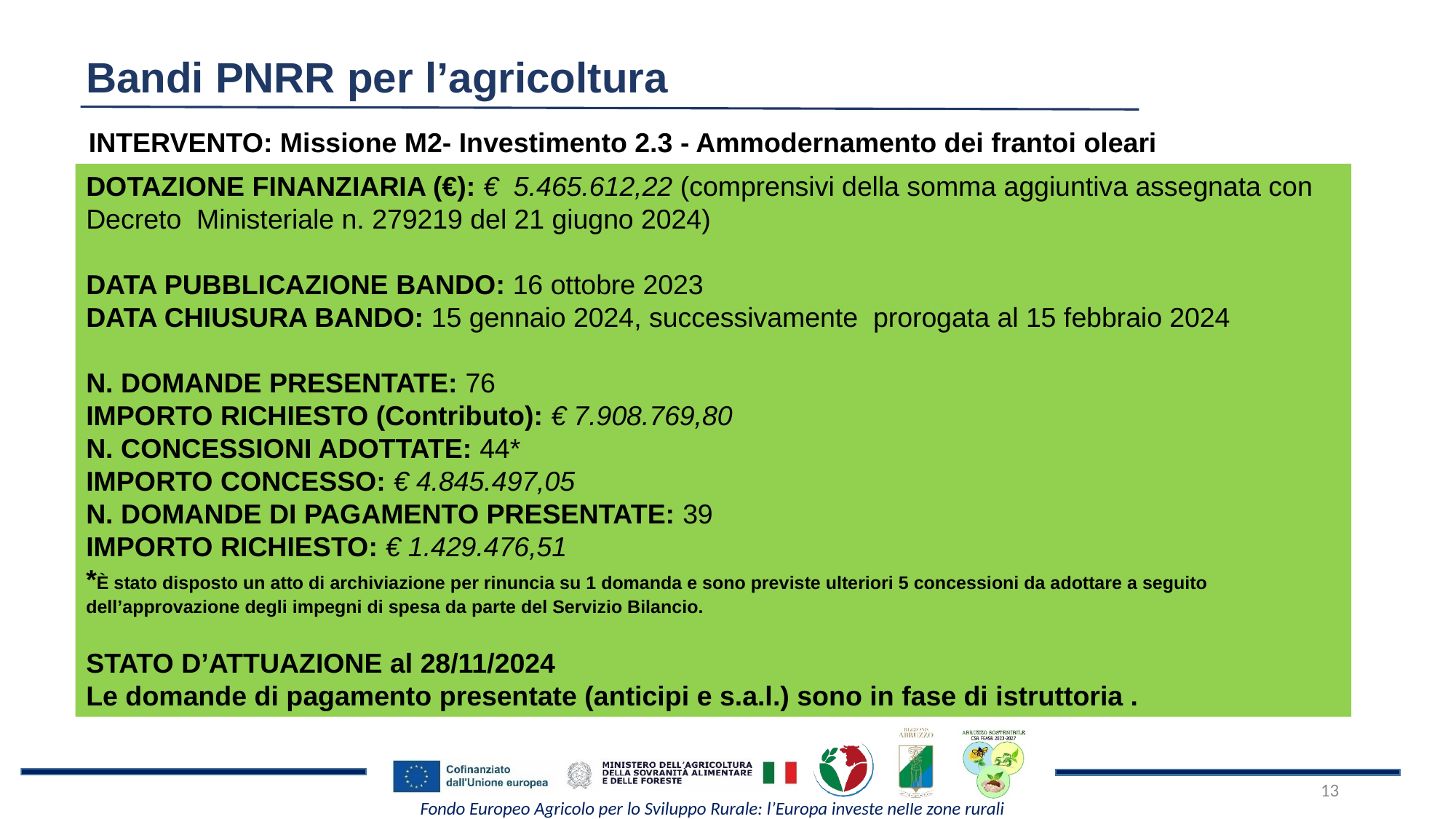

Bandi PNRR per l’agricoltura
INTERVENTO: Missione M2- Investimento 2.3 - Ammodernamento dei frantoi oleari
DOTAZIONE FINANZIARIA (€): €  5.465.612,22 (comprensivi della somma aggiuntiva assegnata con Decreto  Ministeriale n. 279219 del 21 giugno 2024)

DATA PUBBLICAZIONE BANDO: 16 ottobre 2023
DATA CHIUSURA BANDO: 15 gennaio 2024, successivamente  prorogata al 15 febbraio 2024

N. DOMANDE PRESENTATE: 76
IMPORTO RICHIESTO (Contributo): € 7.908.769,80
N. CONCESSIONI ADOTTATE: 44*
IMPORTO CONCESSO: € 4.845.497,05
N. DOMANDE DI PAGAMENTO PRESENTATE: 39
IMPORTO RICHIESTO: € 1.429.476,51
*È stato disposto un atto di archiviazione per rinuncia su 1 domanda e sono previste ulteriori 5 concessioni da adottare a seguito dell’approvazione degli impegni di spesa da parte del Servizio Bilancio.

STATO D’ATTUAZIONE al 28/11/2024
Le domande di pagamento presentate (anticipi e s.a.l.) sono in fase di istruttoria .